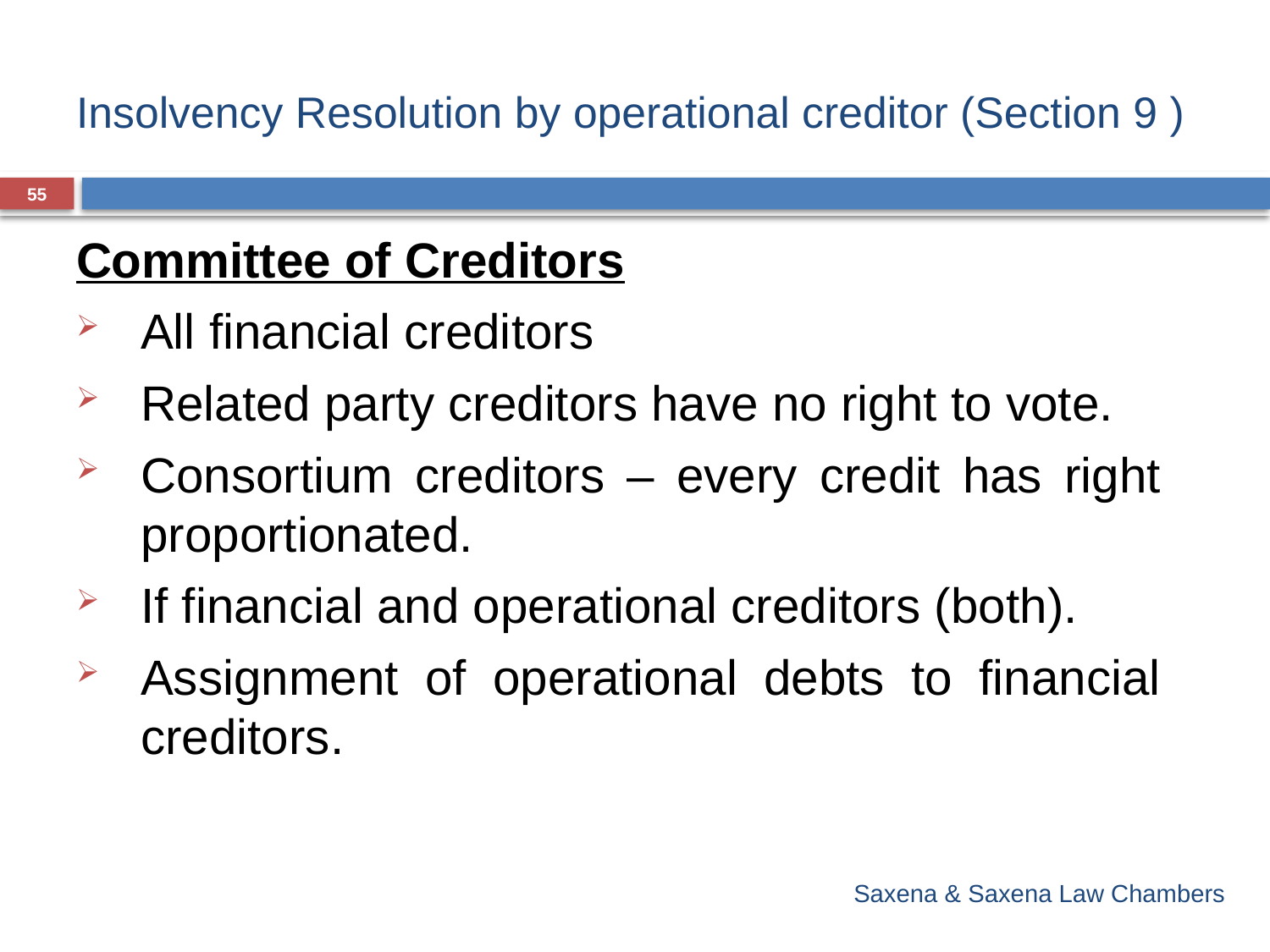

# Insolvency Resolution by operational creditor (Section 9 )
55
Committee of Creditors
All financial creditors
Related party creditors have no right to vote.
Consortium creditors – every credit has right proportionated.
If financial and operational creditors (both).
Assignment of operational debts to financial creditors.

Saxena & Saxena Law Chambers